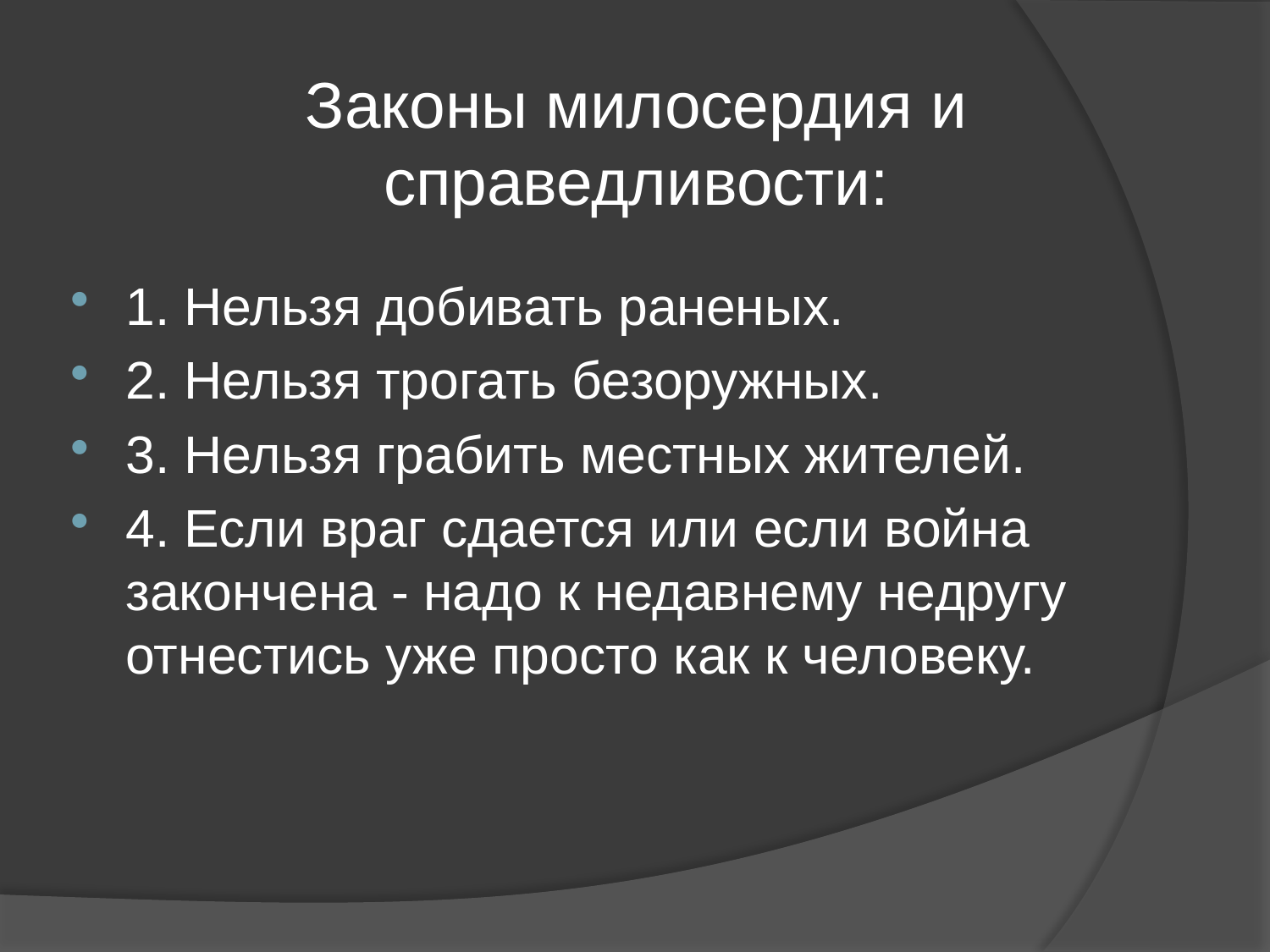

# Законы милосердия и справедливости:
1. Нельзя добивать раненых.
2. Нельзя трогать безоружных.
3. Нельзя грабить местных жителей.
4. Если враг сдается или если война закончена - надо к недавнему недругу отнестись уже просто как к человеку.